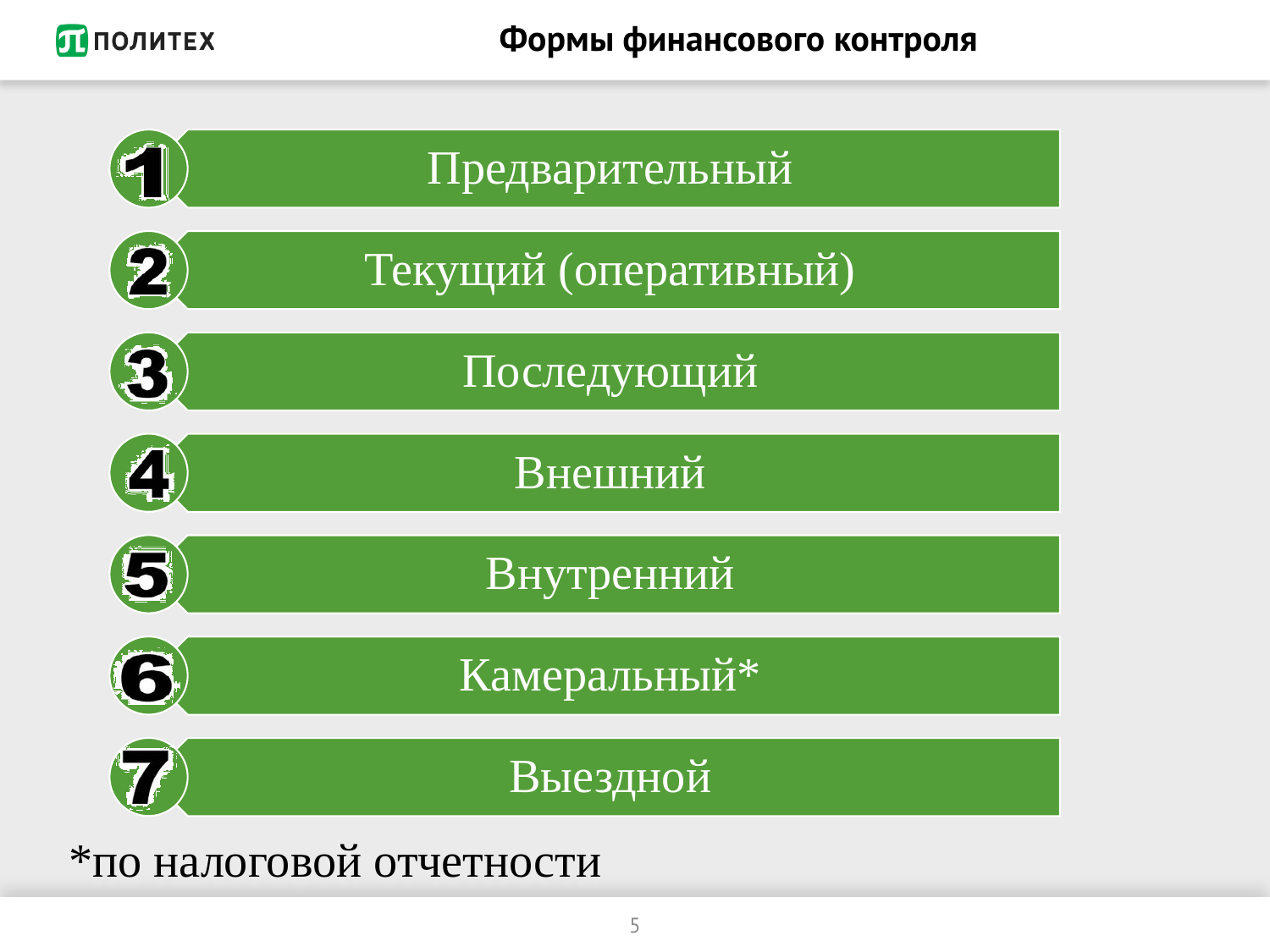

# Формы финансового контроля

*по налоговой отчетности
Предварительный
Текущий (оперативный)
Последующий
Внешний
Внутренний
Камеральный*
Выездной
5